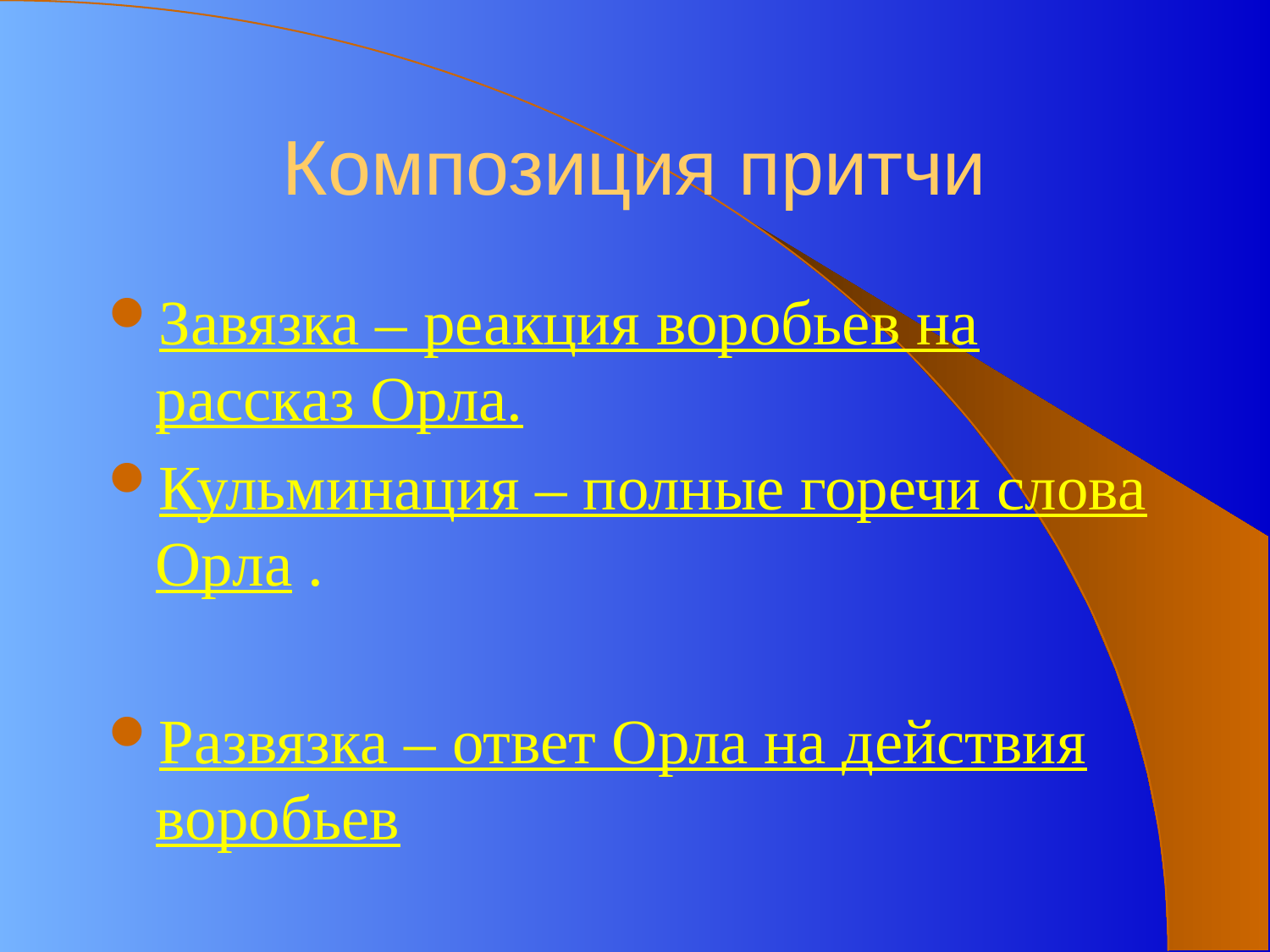

# Композиция притчи
Завязка – реакция воробьев на рассказ Орла.
Кульминация – полные горечи слова Орла .

Развязка – ответ Орла на действия воробьев